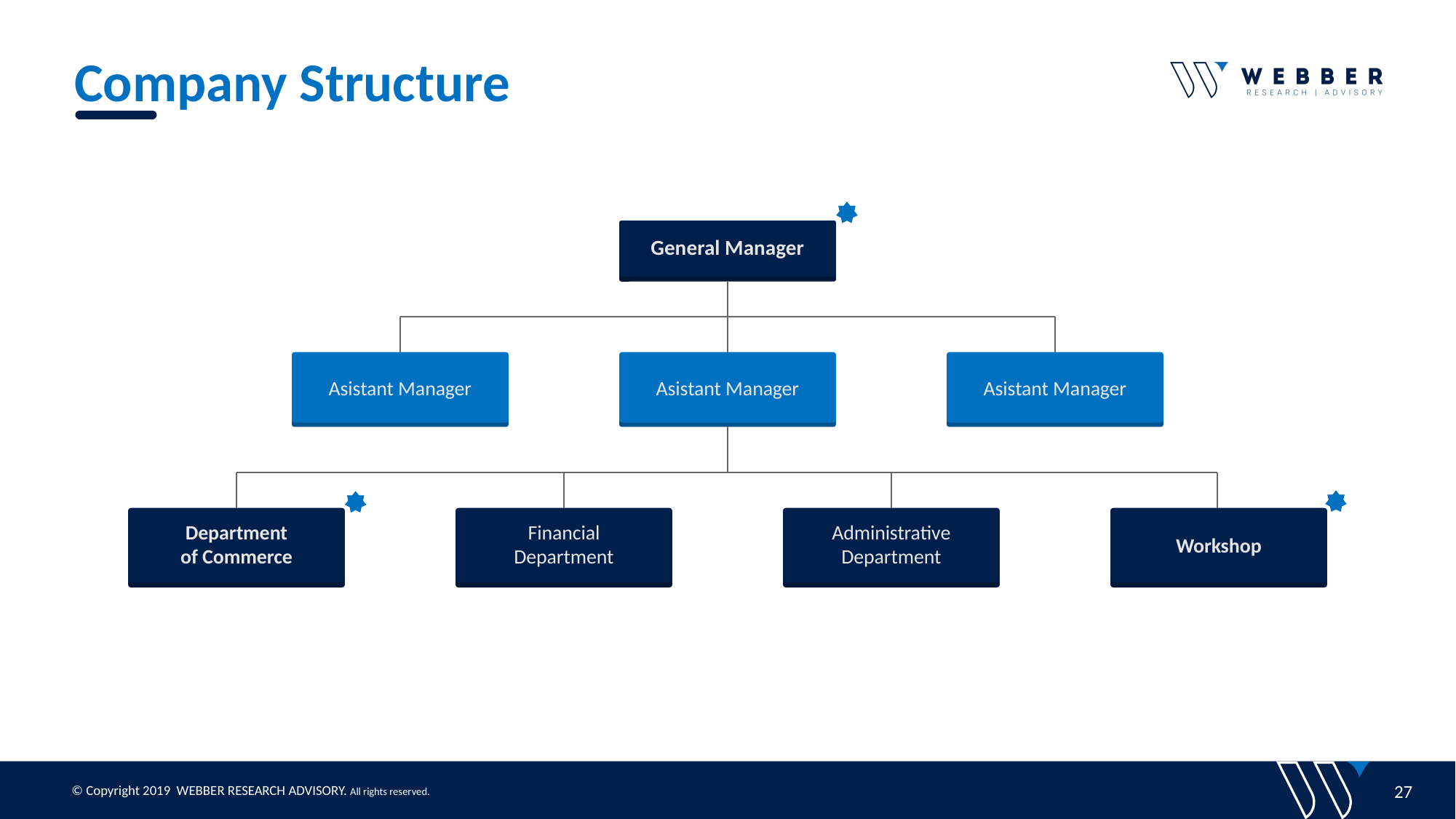

Company Structure

General Manager

Asistant Manager

Asistant Manager

Asistant Manager

Workshop

Department
of Commerce

Financial
Department

Administrative
Department